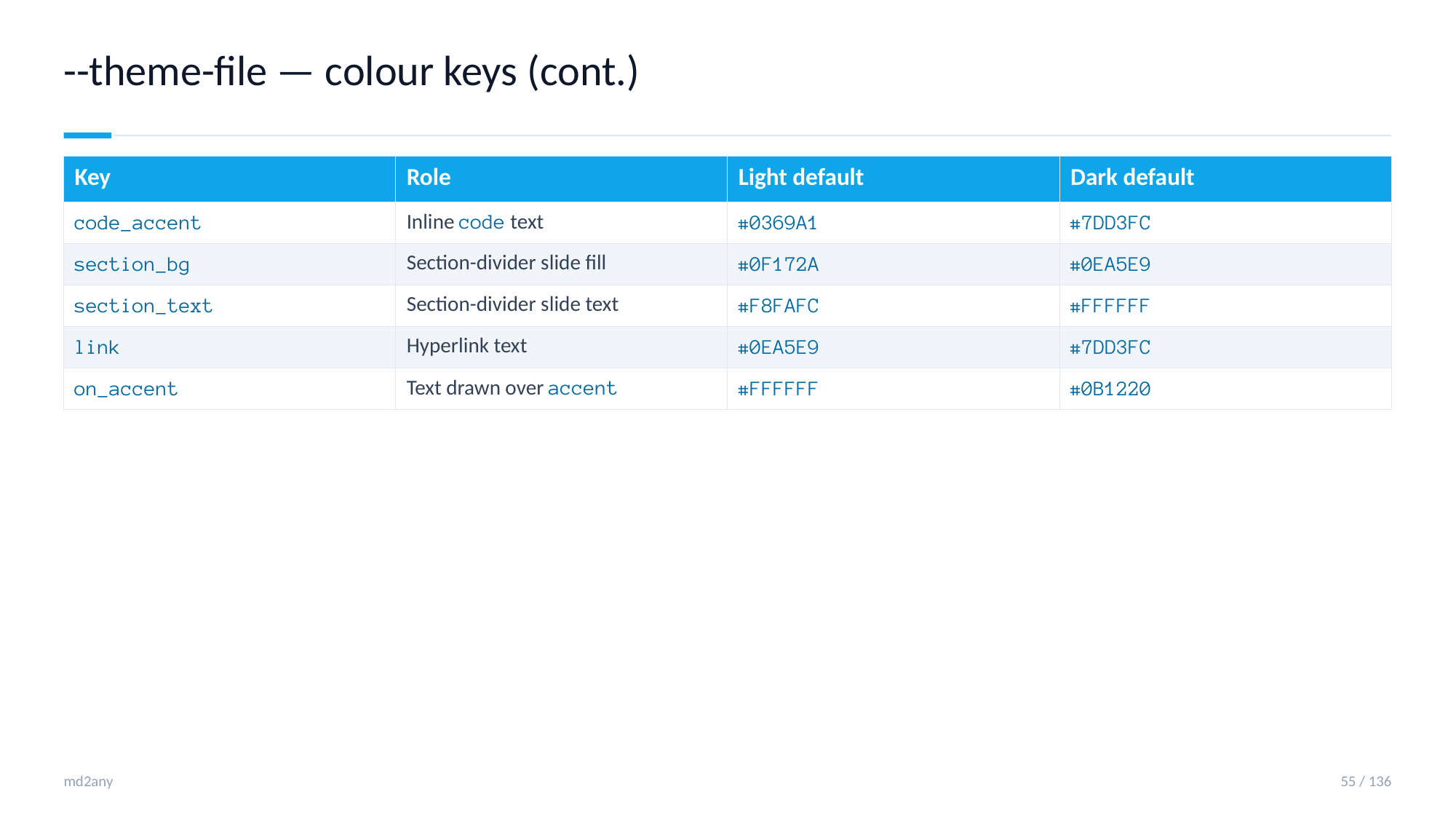

--theme-file — colour keys (cont.)

| Key | Role | Light default | Dark default |
| --- | --- | --- | --- |
| code\_accent | Inline code text | #0369A1 | #7DD3FC |
| section\_bg | Section-divider slide fill | #0F172A | #0EA5E9 |
| section\_text | Section-divider slide text | #F8FAFC | #FFFFFF |
| link | Hyperlink text | #0EA5E9 | #7DD3FC |
| on\_accent | Text drawn over accent | #FFFFFF | #0B1220 |
md2any
55 / 136